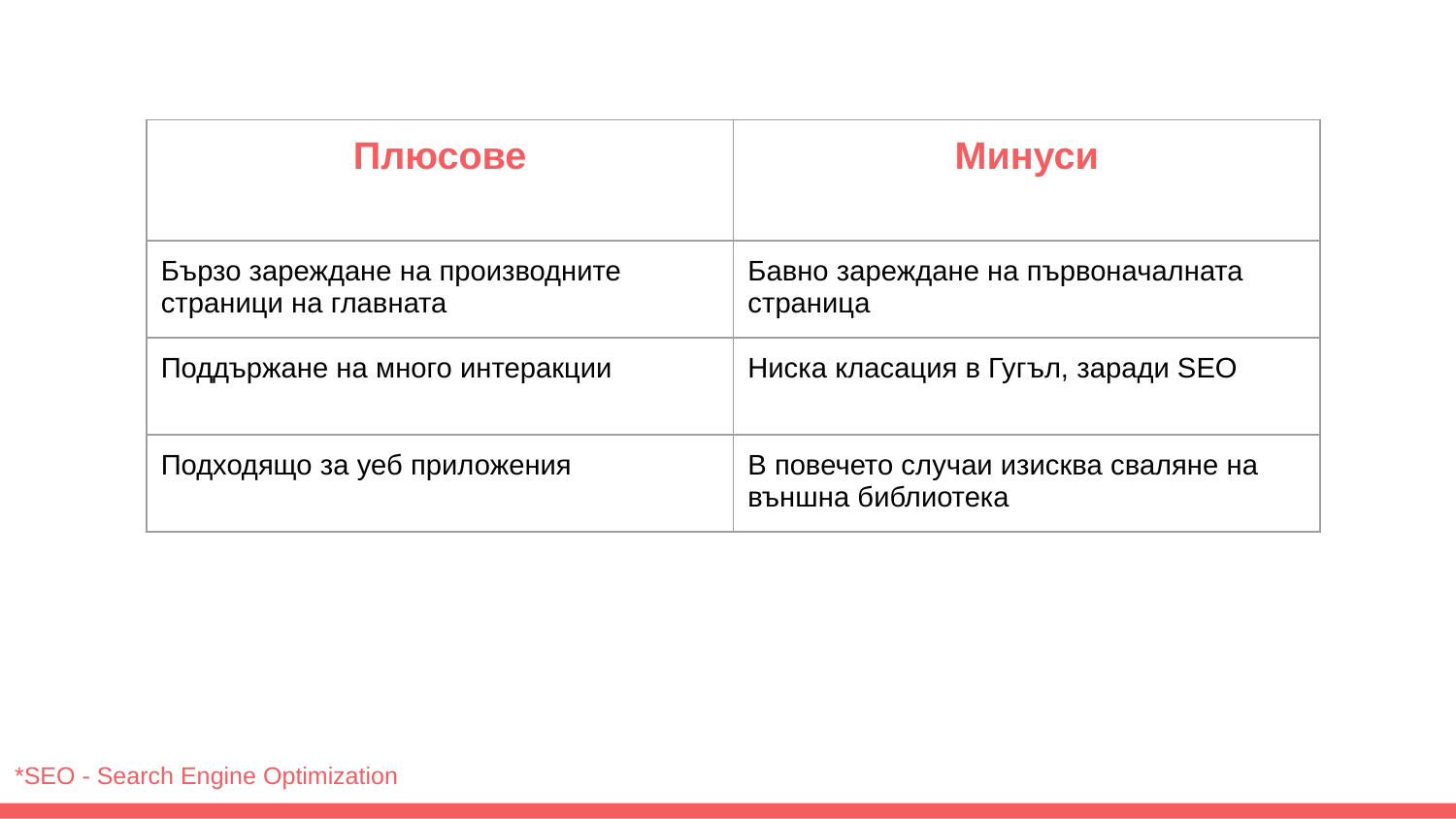

| Плюсове | Минуси |
| --- | --- |
| Бързо зареждане на производните страници на главната | Бавно зареждане на първоначалната страница |
| Поддържане на много интеракции | Ниска класация в Гугъл, заради SEO |
| Подходящо за уеб приложения | В повечето случаи изисква сваляне на външна библиотека |
*SEO - Search Engine Optimization